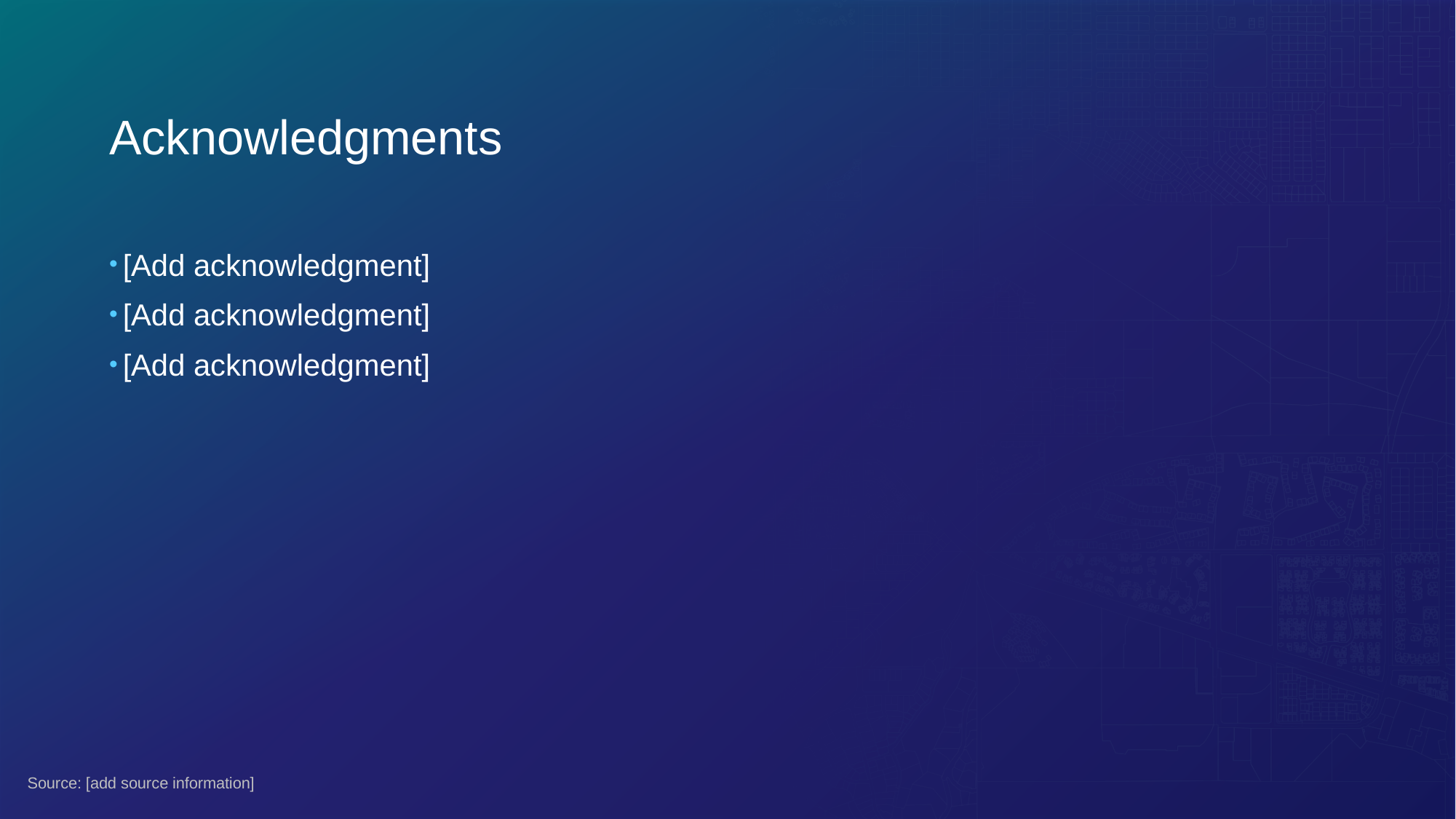

# Acknowledgments

[Add acknowledgment]
[Add acknowledgment]
[Add acknowledgment]

Source: [add source information]